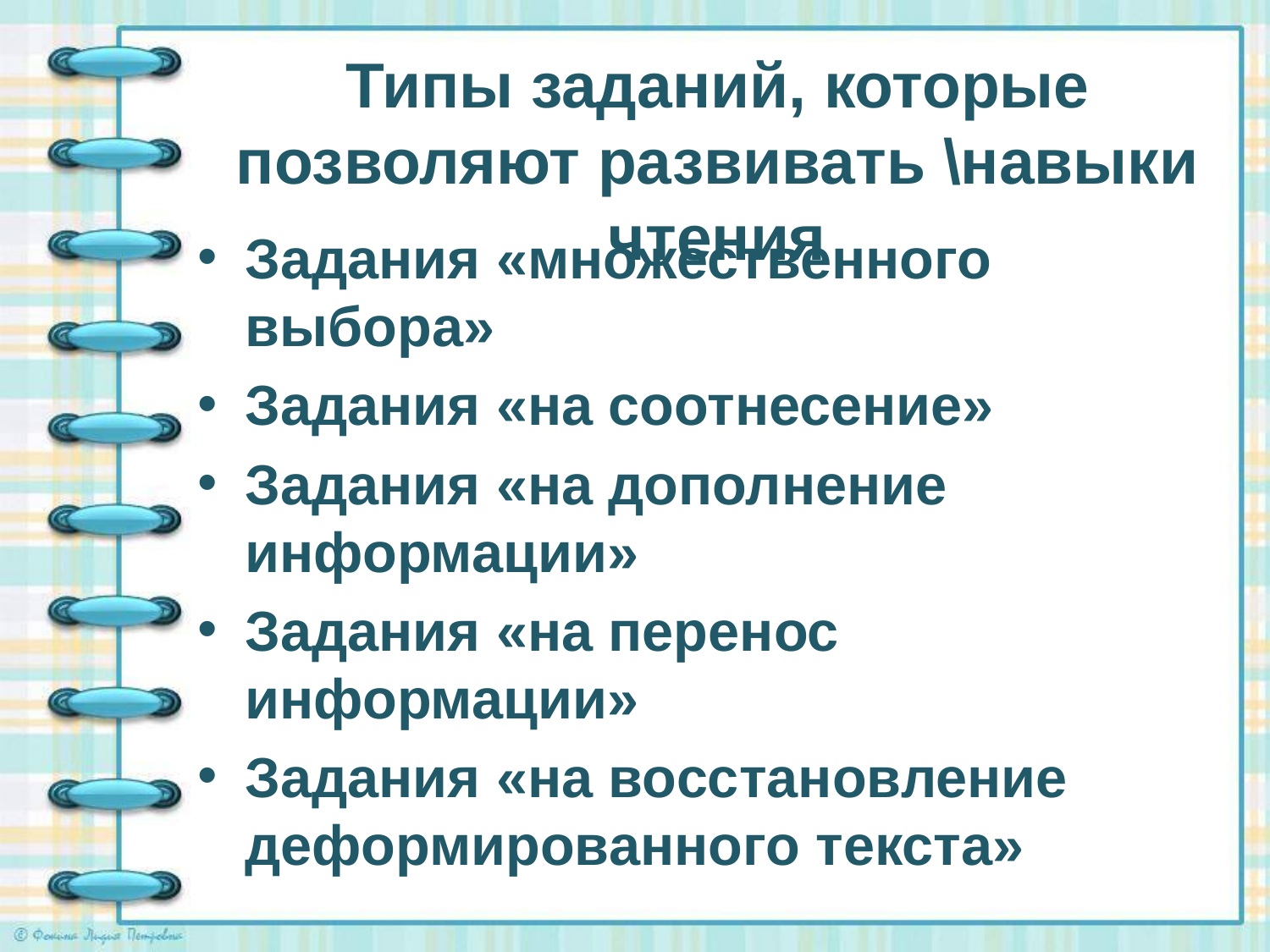

# Типы заданий, которые позволяют развивать \навыки чтения
Задания «множественного выбора»
Задания «на соотнесение»
Задания «на дополнение информации»
Задания «на перенос информации»
Задания «на восстановление деформированного текста»